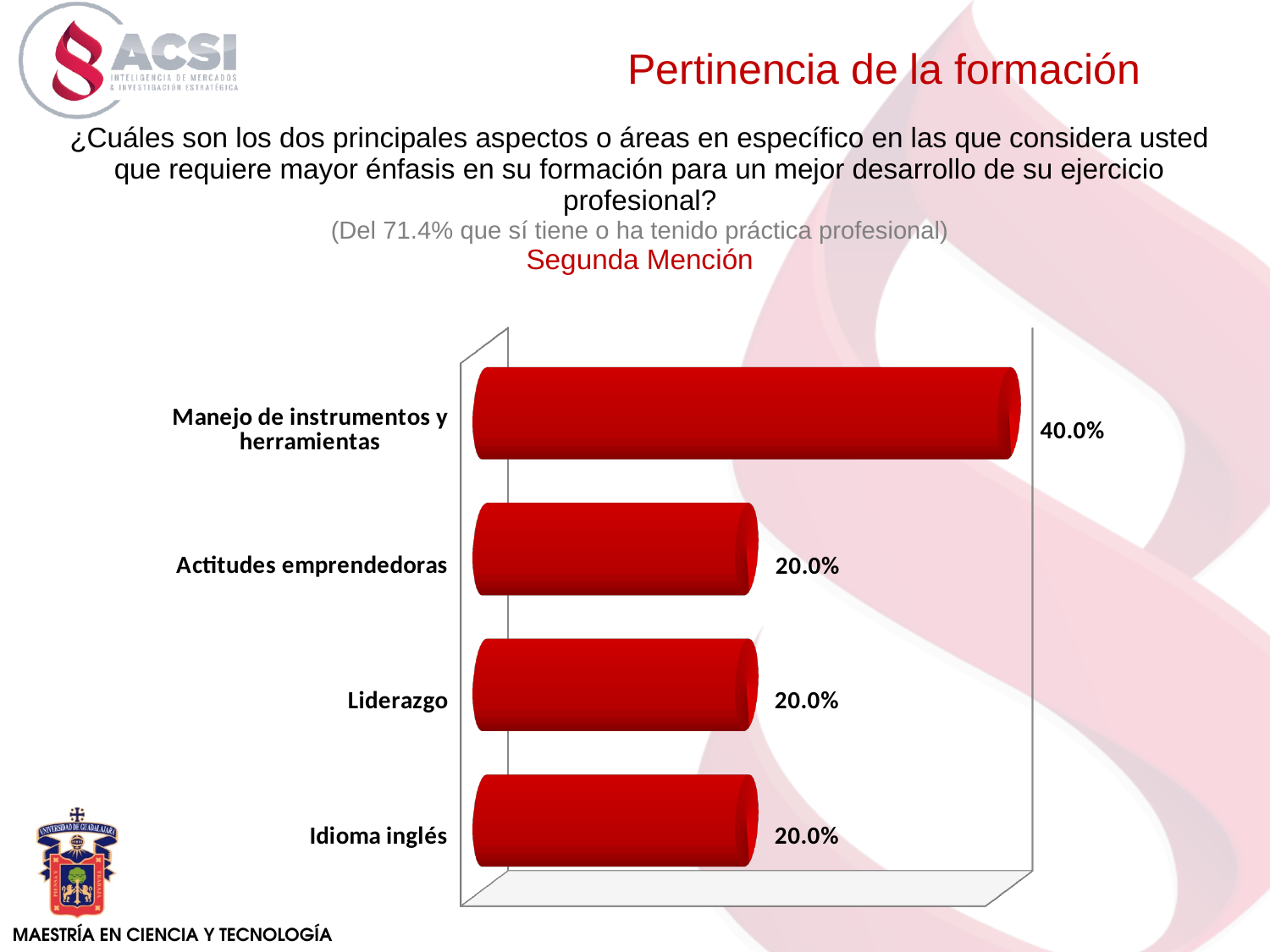

Pertinencia de la formación
¿Cuáles son los dos principales aspectos o áreas en específico en las que considera usted que requiere mayor énfasis en su formación para un mejor desarrollo de su ejercicio profesional?
(Del 71.4% que sí tiene o ha tenido práctica profesional)
Segunda Mención

[unsupported chart]